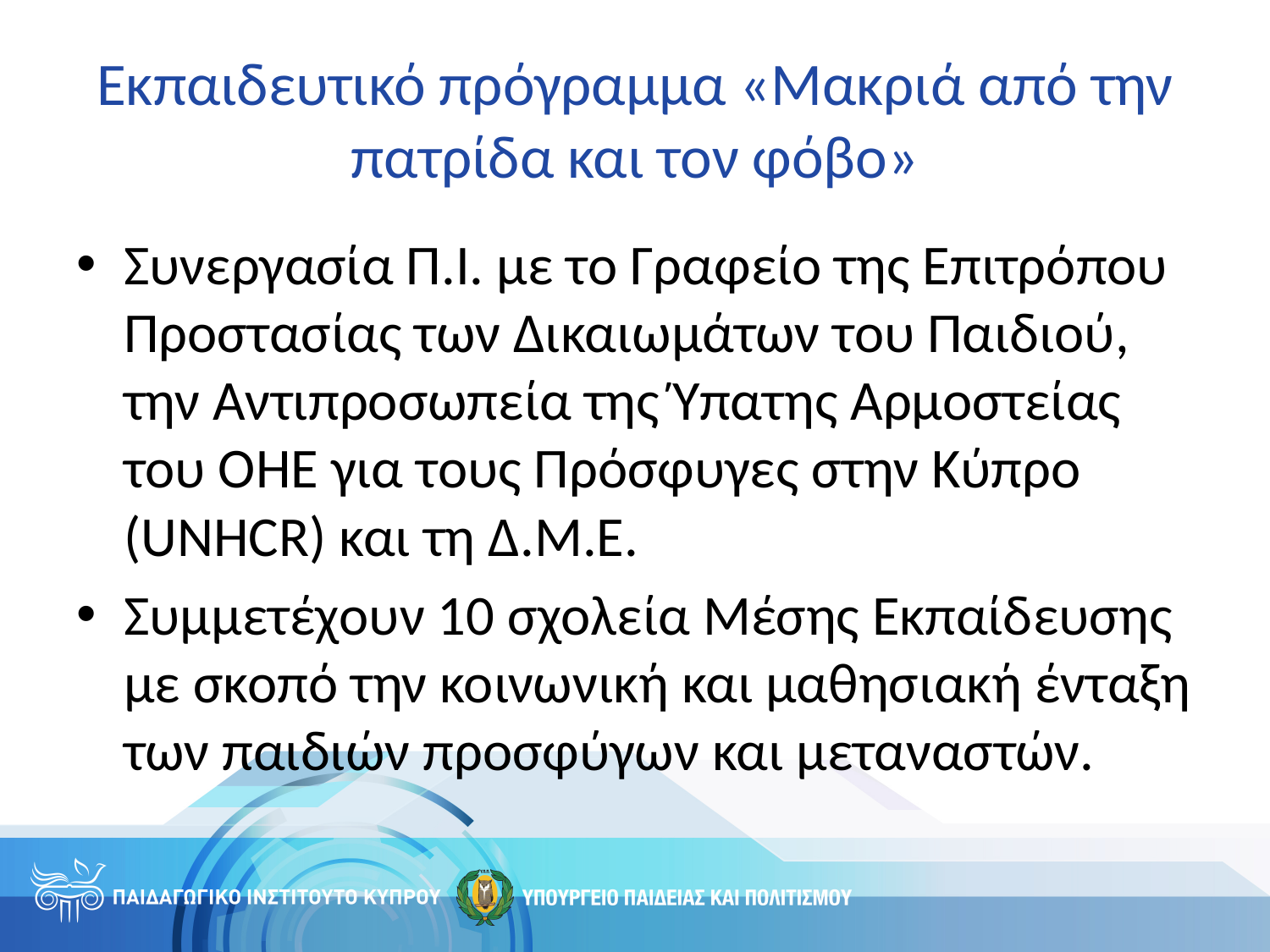

# Εκπαιδευτικό πρόγραμμα «Μακριά από την πατρίδα και τον φόβο»
Συνεργασία Π.Ι. με το Γραφείο της Επιτρόπου Προστασίας των Δικαιωμάτων του Παιδιού, την Αντιπροσωπεία της Ύπατης Αρμοστείας του ΟΗΕ για τους Πρόσφυγες στην Κύπρο (UNHCR) και τη Δ.Μ.Ε.
Συμμετέχουν 10 σχολεία Μέσης Εκπαίδευσης με σκοπό την κοινωνική και μαθησιακή ένταξη των παιδιών προσφύγων και μεταναστών.